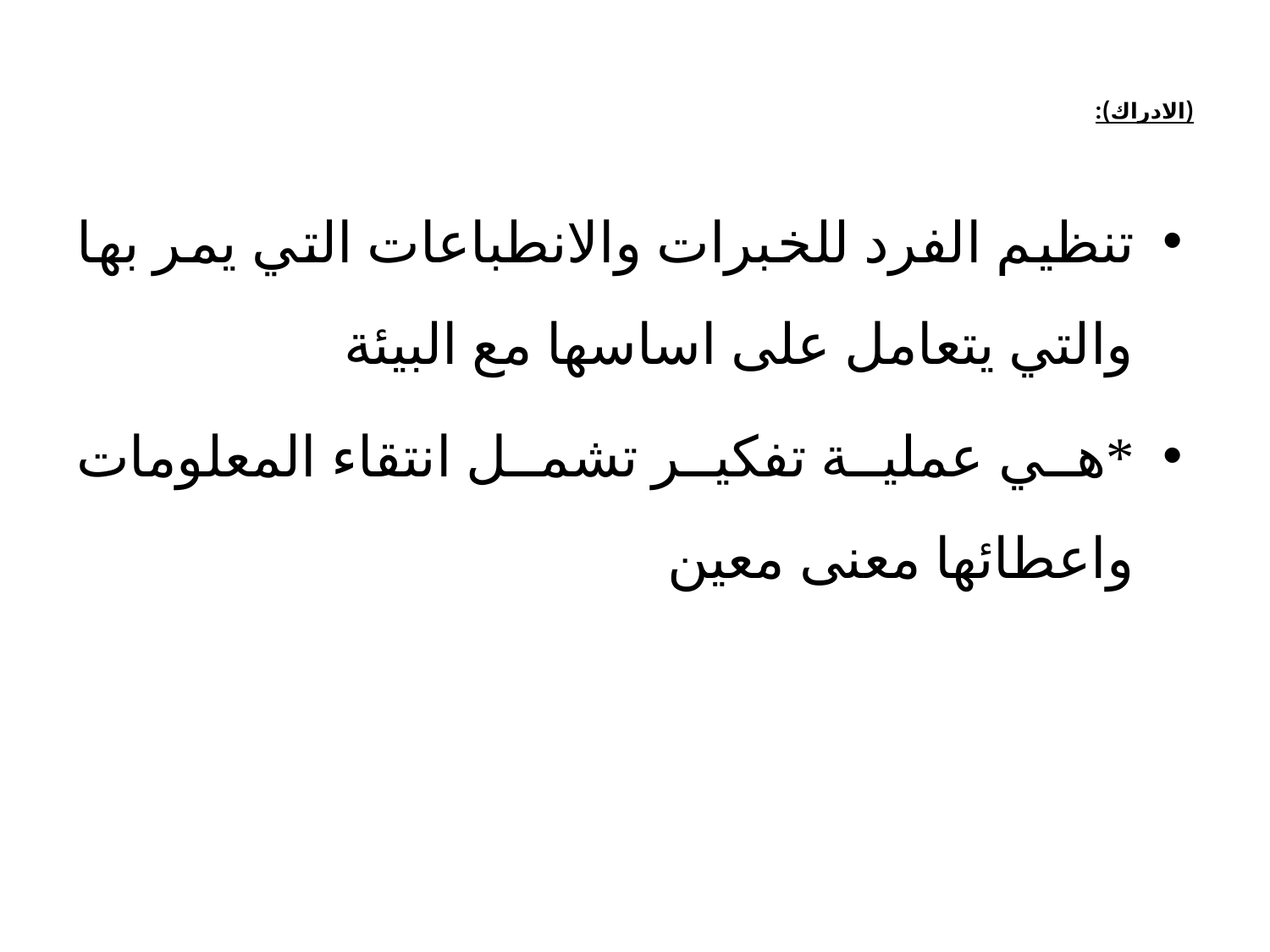

# (الادراك):
تنظيم الفرد للخبرات والانطباعات التي يمر بها والتي يتعامل على اساسها مع البيئة
*هي عملية تفكير تشمل انتقاء المعلومات واعطائها معنى معين